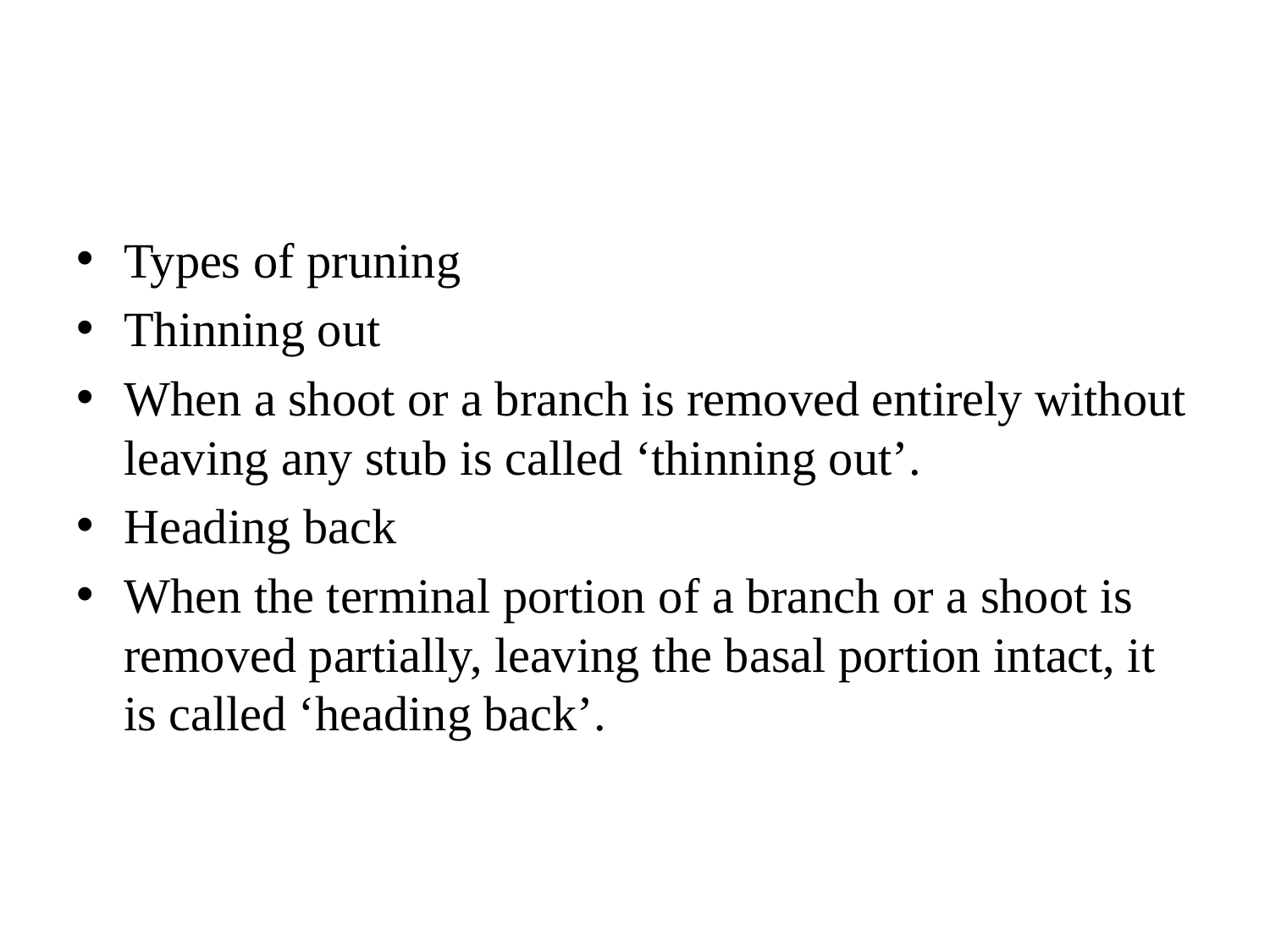

#
Types of pruning
Thinning out
When a shoot or a branch is removed entirely without leaving any stub is called ‘thinning out’.
Heading back
When the terminal portion of a branch or a shoot is removed partially, leaving the basal portion intact, it is called ‘heading back’.